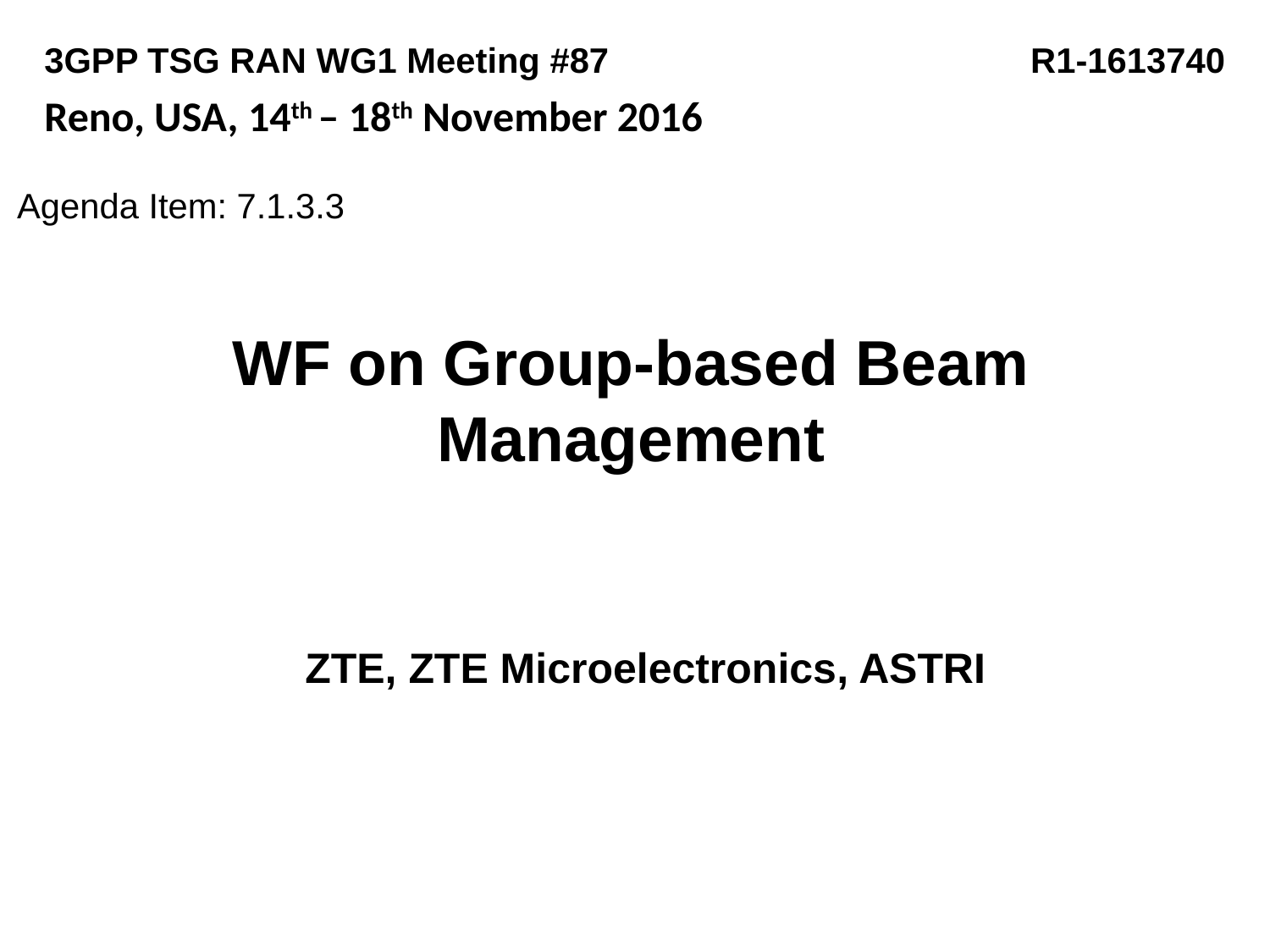

3GPP TSG RAN WG1 Meeting #87            		          R1-1613740
Reno, USA, 14th – 18th November 2016

Agenda Item: 7.1.3.3
# WF on Group-based Beam Management
ZTE, ZTE Microelectronics, ASTRI